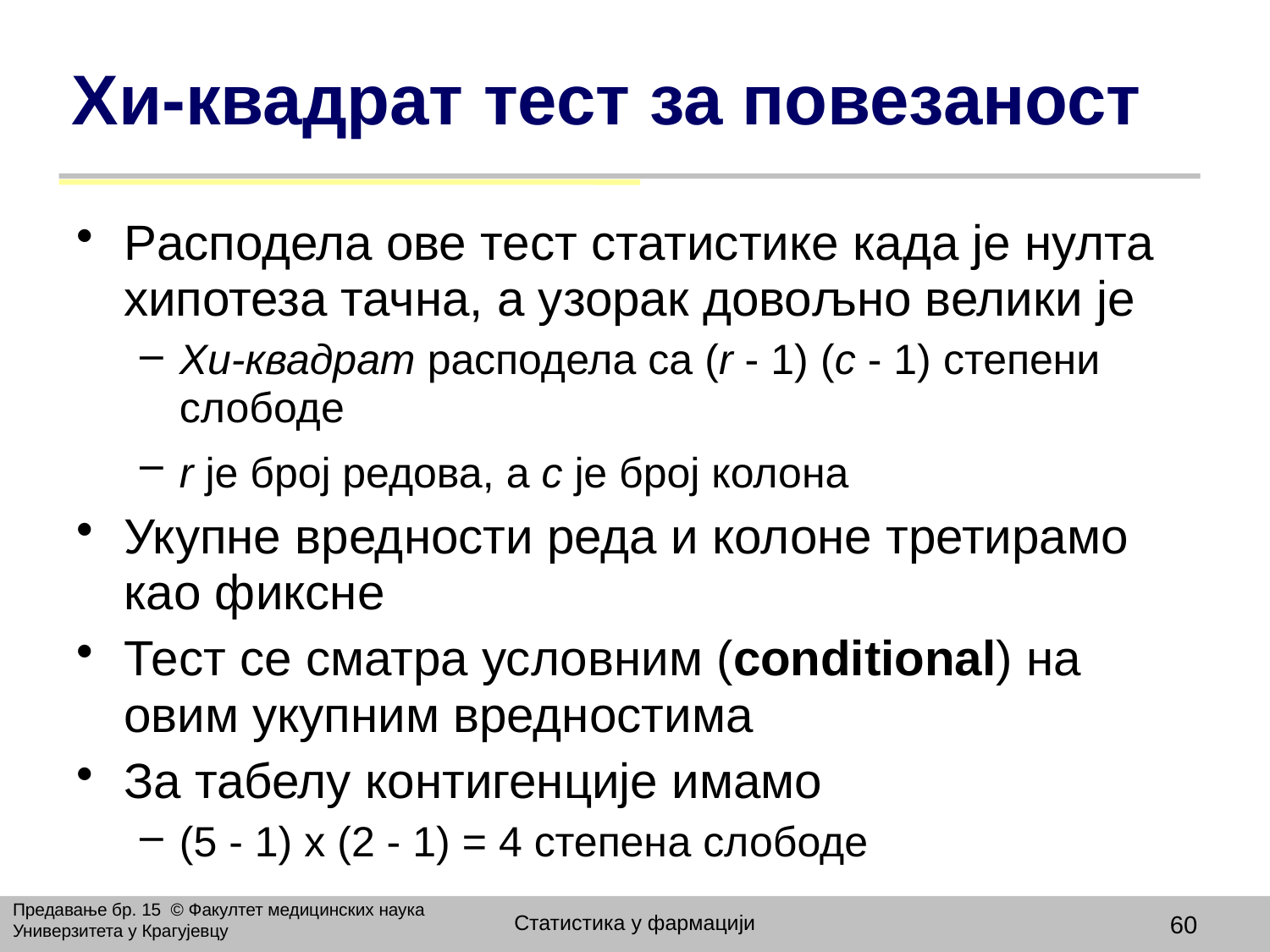

# Хи-квадрат тест за повезаност
Расподела ове тест статистике када је нулта хипотеза тачна, а узорак довољно велики је
Хи-квадрат расподела са (r - 1) (c - 1) степени слободе
r је број редова, а c је број колона
Укупне вредности реда и колоне третирамо као фиксне
Тест се сматра условним (conditional) на овим укупним вредностима
За табелу контигенције имамо
(5 - 1) x (2 - 1) = 4 степена слободе
Предавање бр. 15  © Факултет медицинских наука Универзитета у Крагујевцу
Статистика у фармацији
60